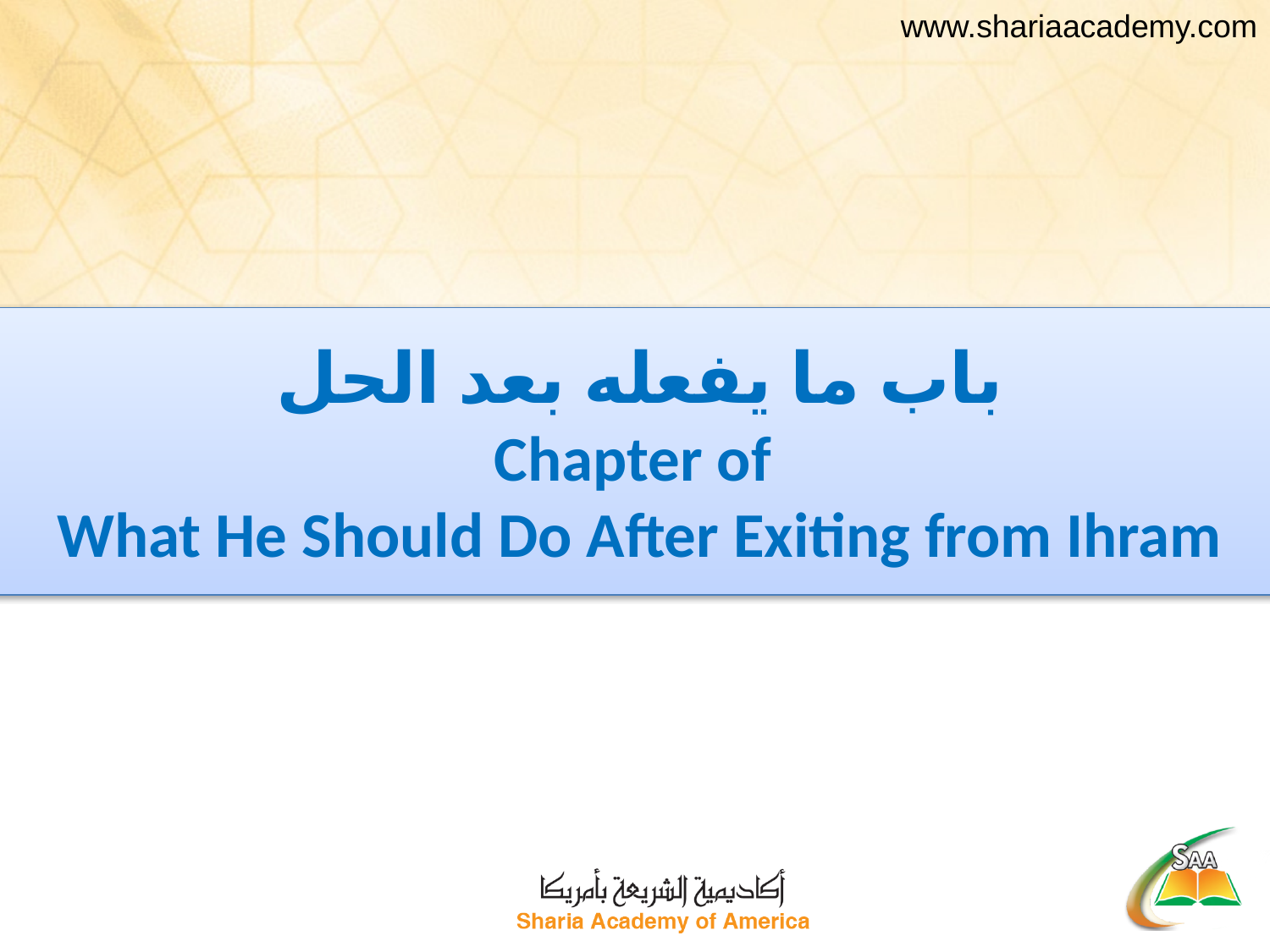

# باب ما يفعله بعد الحل Chapter of What He Should Do After Exiting from Ihram